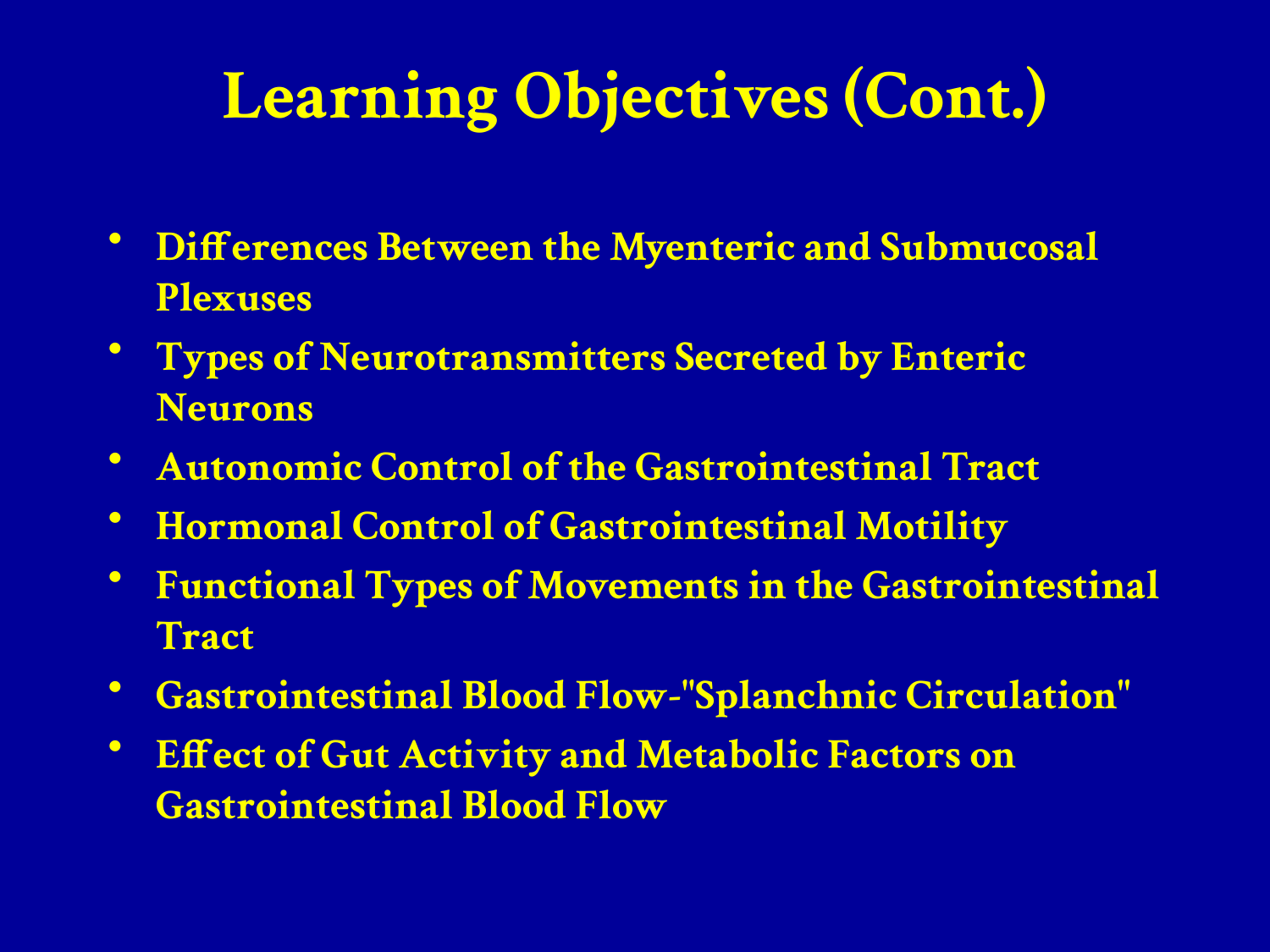

# Learning Objectives (Cont.)
Differences Between the Myenteric and Submucosal Plexuses
Types of Neurotransmitters Secreted by Enteric Neurons
Autonomic Control of the Gastrointestinal Tract
Hormonal Control of Gastrointestinal Motility
Functional Types of Movements in the Gastrointestinal Tract
Gastrointestinal Blood Flow-"Splanchnic Circulation"
Effect of Gut Activity and Metabolic Factors on Gastrointestinal Blood Flow